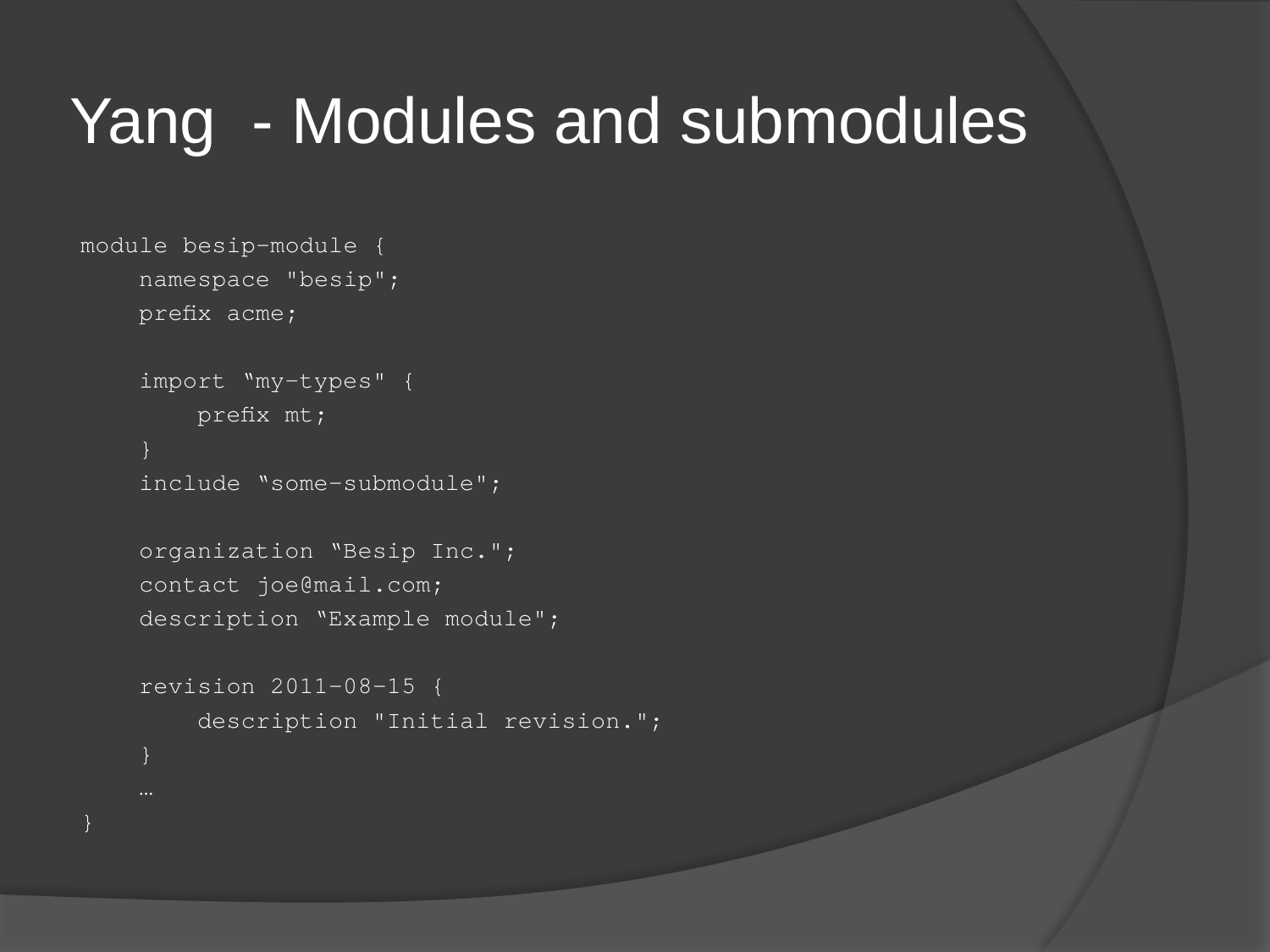

# Yang  - Modules and submodules
module besip-module {
    namespace "besip";
    prefix acme;

    import “my-types" {
        prefix mt;
    }
    include “some-submodule";

    organization “Besip Inc.";
    contact joe@mail.com;
    description “Example module";

    revision 2011-08-15 {
        description "Initial revision.";
    }
    …
}